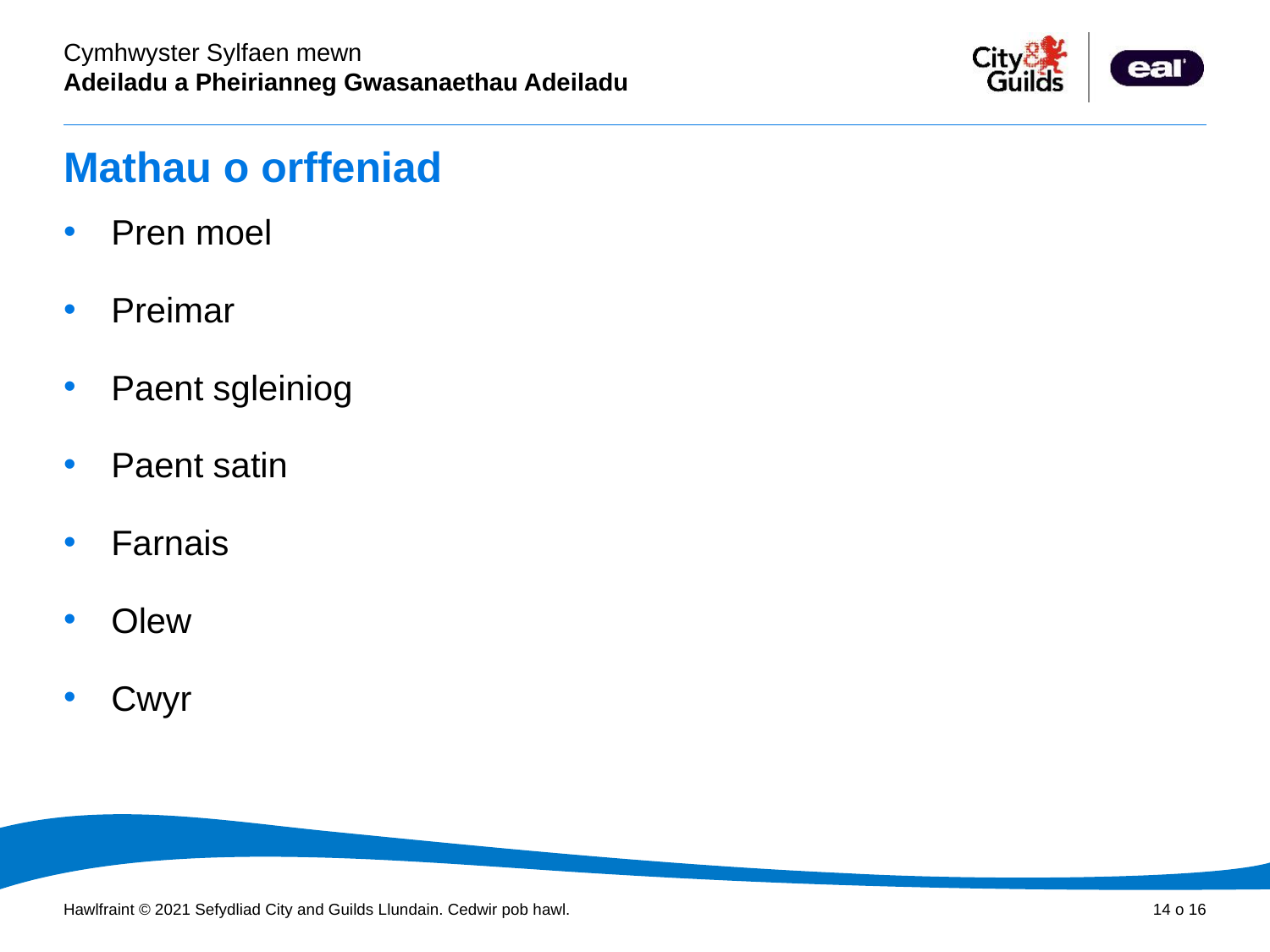

# Mathau o orffeniad
Pren moel
Preimar
Paent sgleiniog
Paent satin
Farnais
Olew
Cwyr